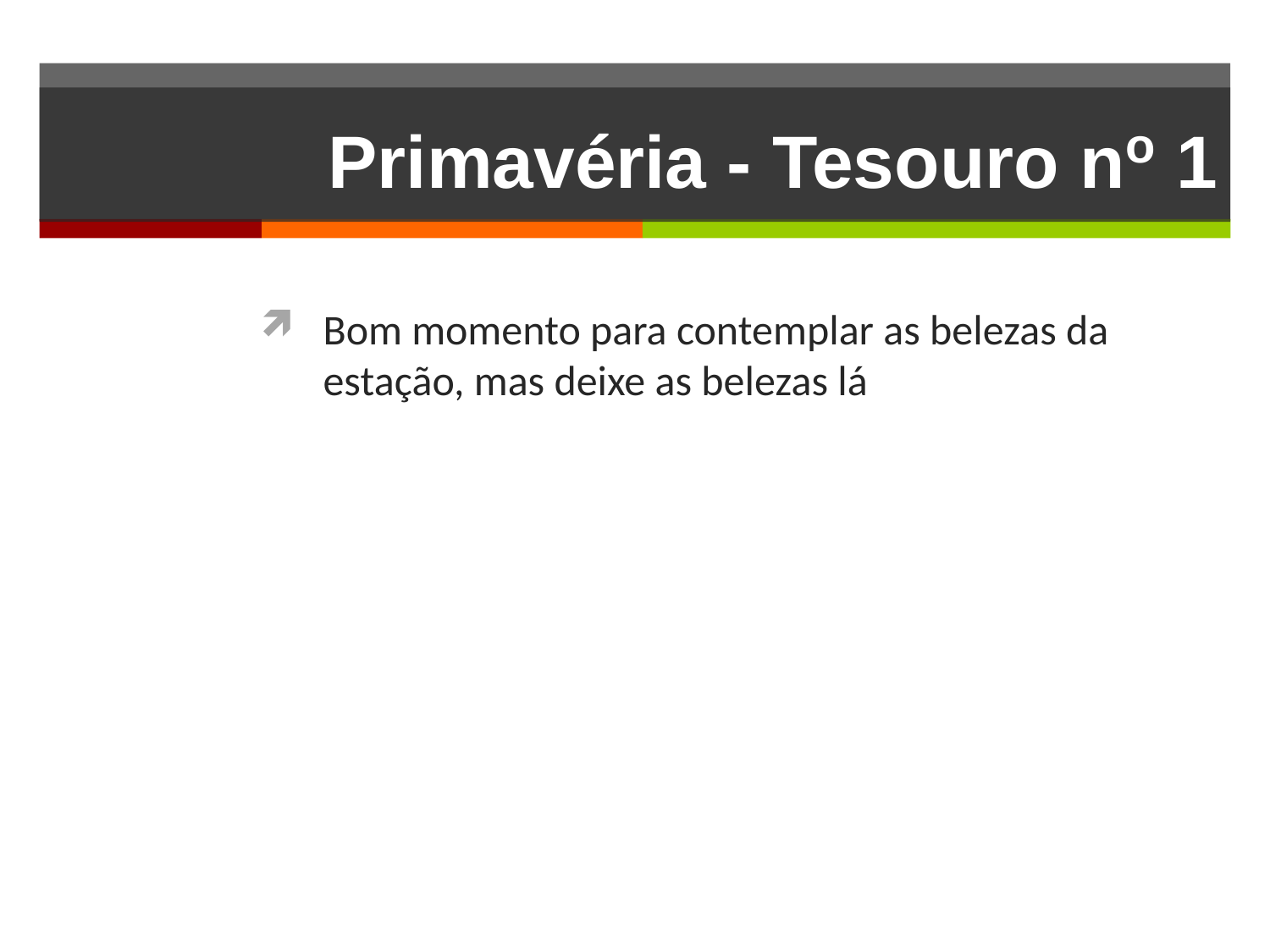

# Primavéria - Tesouro no 1
Bom momento para contemplar as belezas da estação, mas deixe as belezas lá